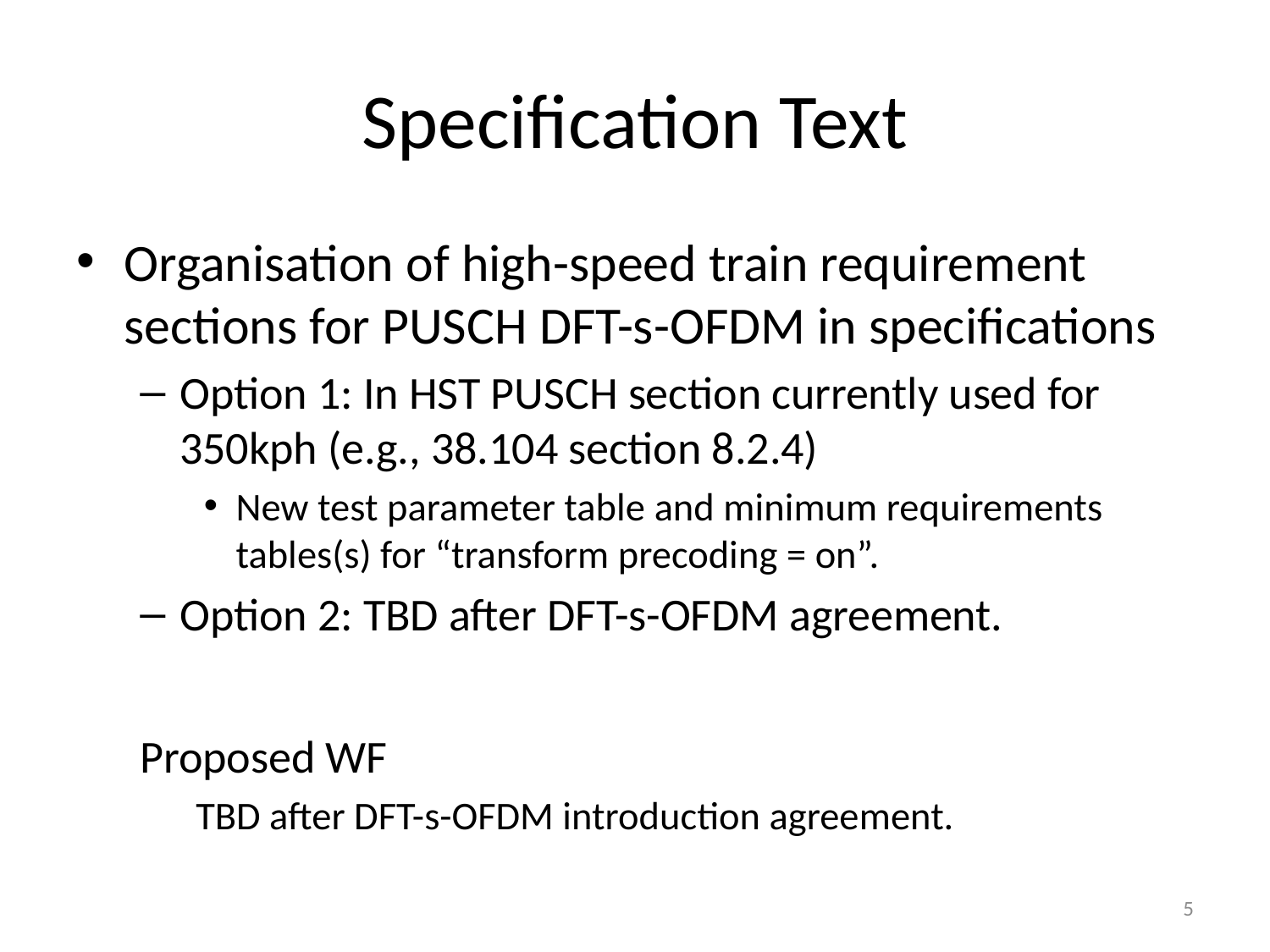

# Specification Text
Organisation of high-speed train requirement sections for PUSCH DFT-s-OFDM in specifications
Option 1: In HST PUSCH section currently used for 350kph (e.g., 38.104 section 8.2.4)
New test parameter table and minimum requirements tables(s) for “transform precoding = on”.
Option 2: TBD after DFT-s-OFDM agreement.

Proposed WF
TBD after DFT-s-OFDM introduction agreement.
5